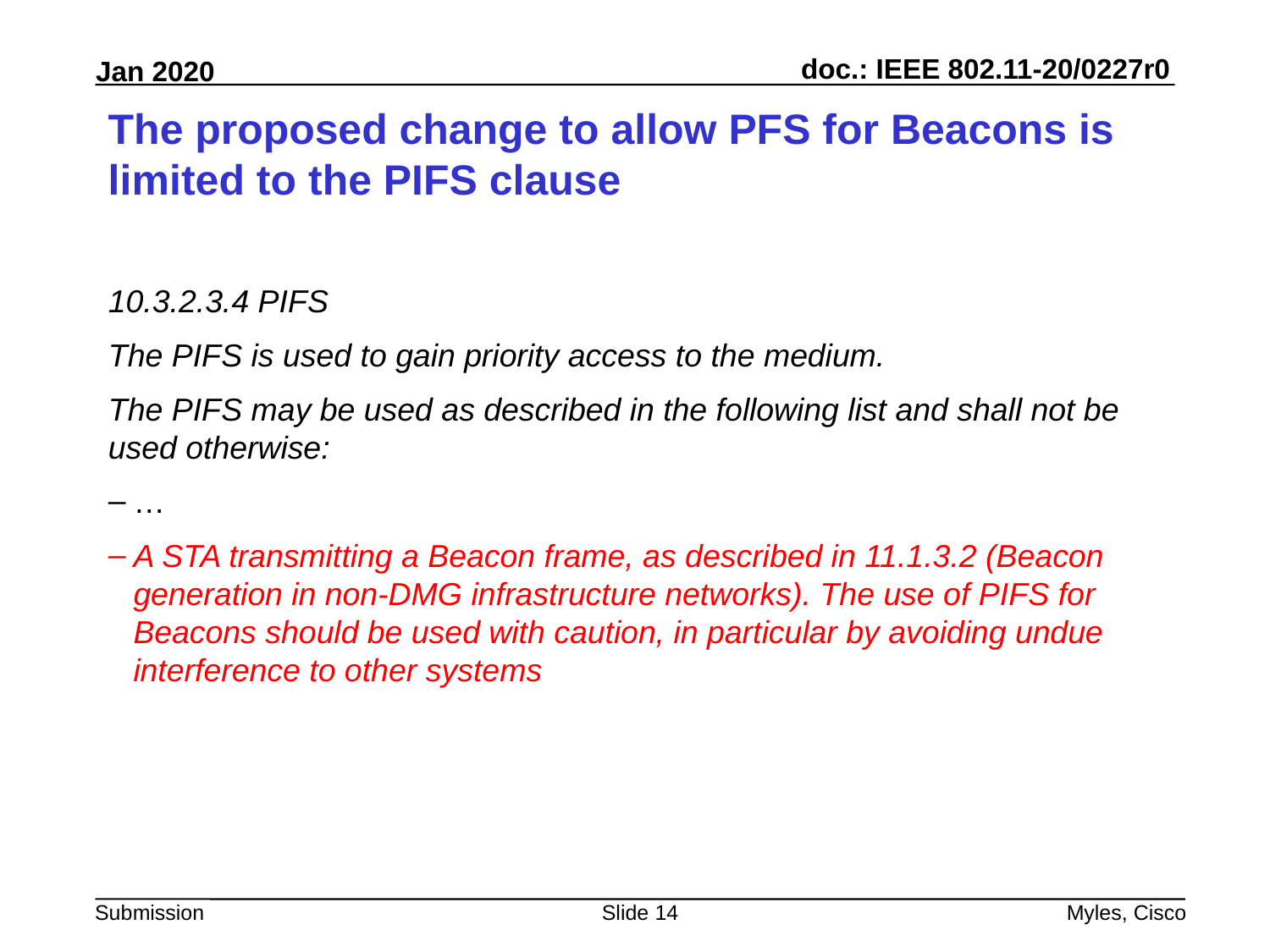

# The proposed change to allow PFS for Beacons is limited to the PIFS clause
10.3.2.3.4 PIFS
The PIFS is used to gain priority access to the medium.
The PIFS may be used as described in the following list and shall not be used otherwise:
…
A STA transmitting a Beacon frame, as described in 11.1.3.2 (Beacon generation in non-DMG infrastructure networks). The use of PIFS for Beacons should be used with caution, in particular by avoiding undue interference to other systems
Slide 14
Myles, Cisco